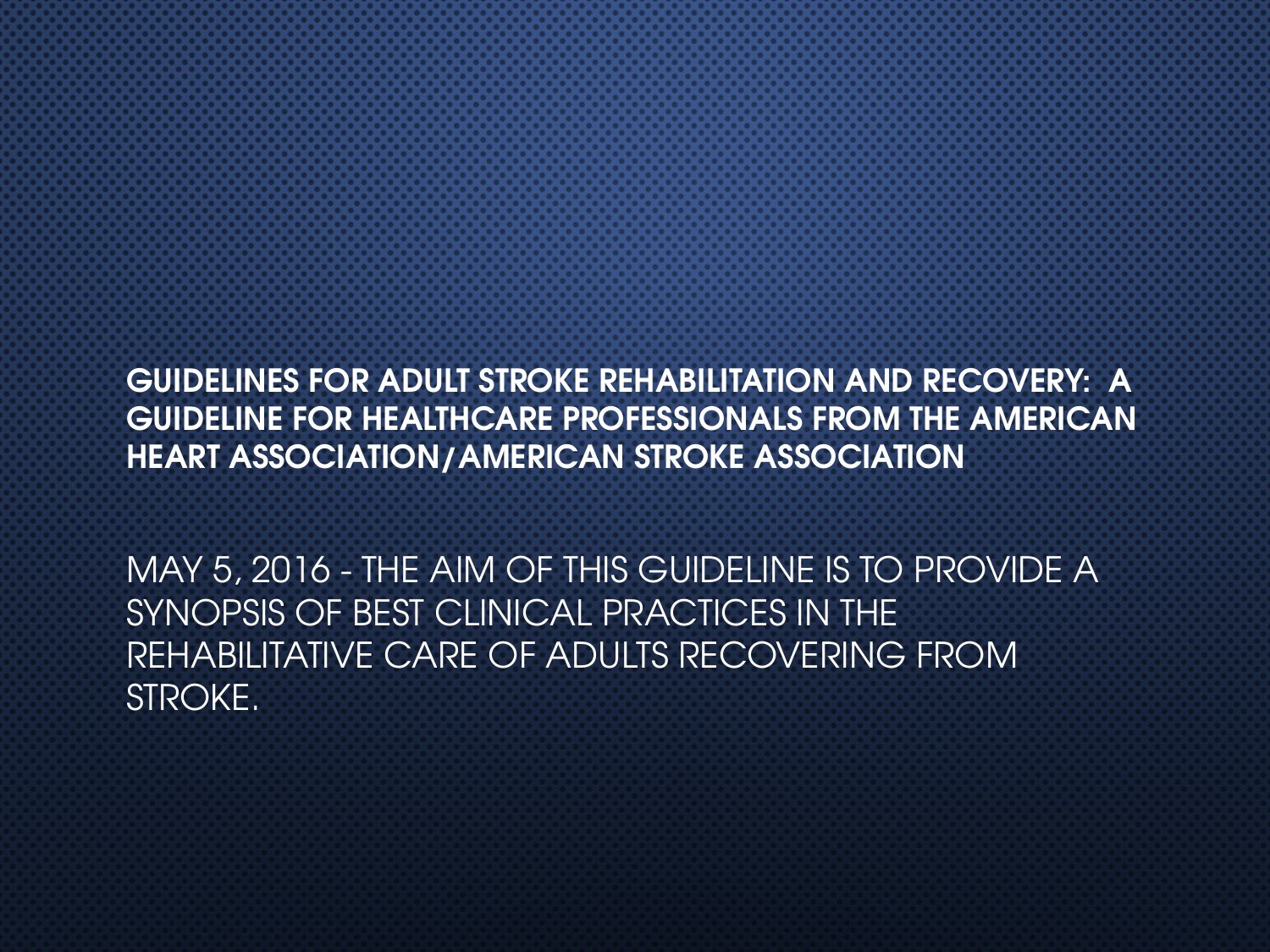

#
Guidelines for Adult Stroke Rehabilitation and Recovery:  A Guideline for Healthcare Professionals From the American Heart Association/American Stroke Association

May 5, 2016 - The aim of this guideline is to provide a synopsis of best clinical practices in the rehabilitative care of adults recovering from stroke.